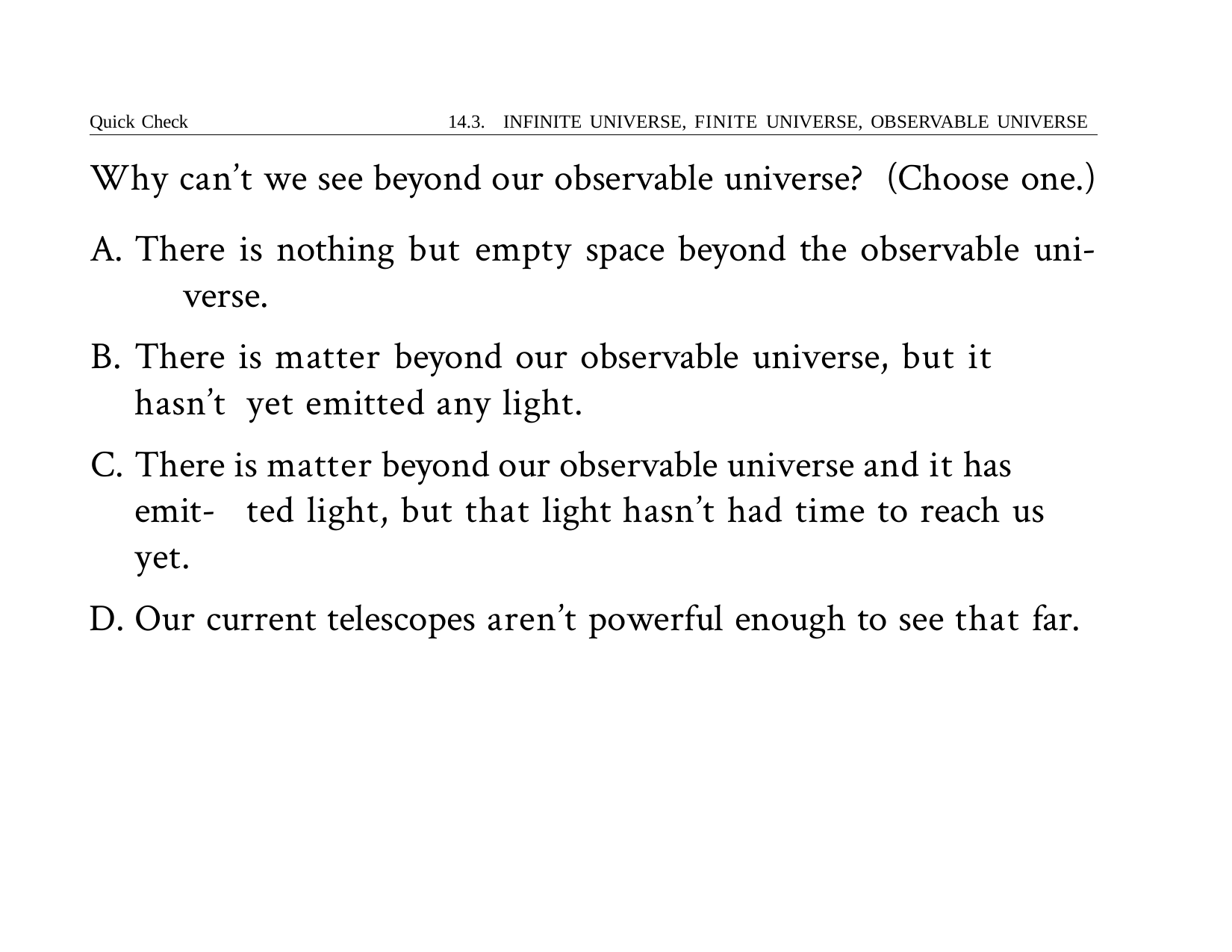

Quick Check	14.3.  INFINITE UNIVERSE, FINITE UNIVERSE, OBSERVABLE UNIVERSE

# Why can’t we see beyond our observable universe?	(Choose one.)
There is nothing but empty space beyond the observable uni- 	verse.
There is matter beyond our observable universe, but it hasn’t 	yet emitted any light.
There is matter beyond our observable universe and it has emit- 	ted light, but that light hasn’t had time to reach us yet.
Our current telescopes aren’t powerful enough to see that far.